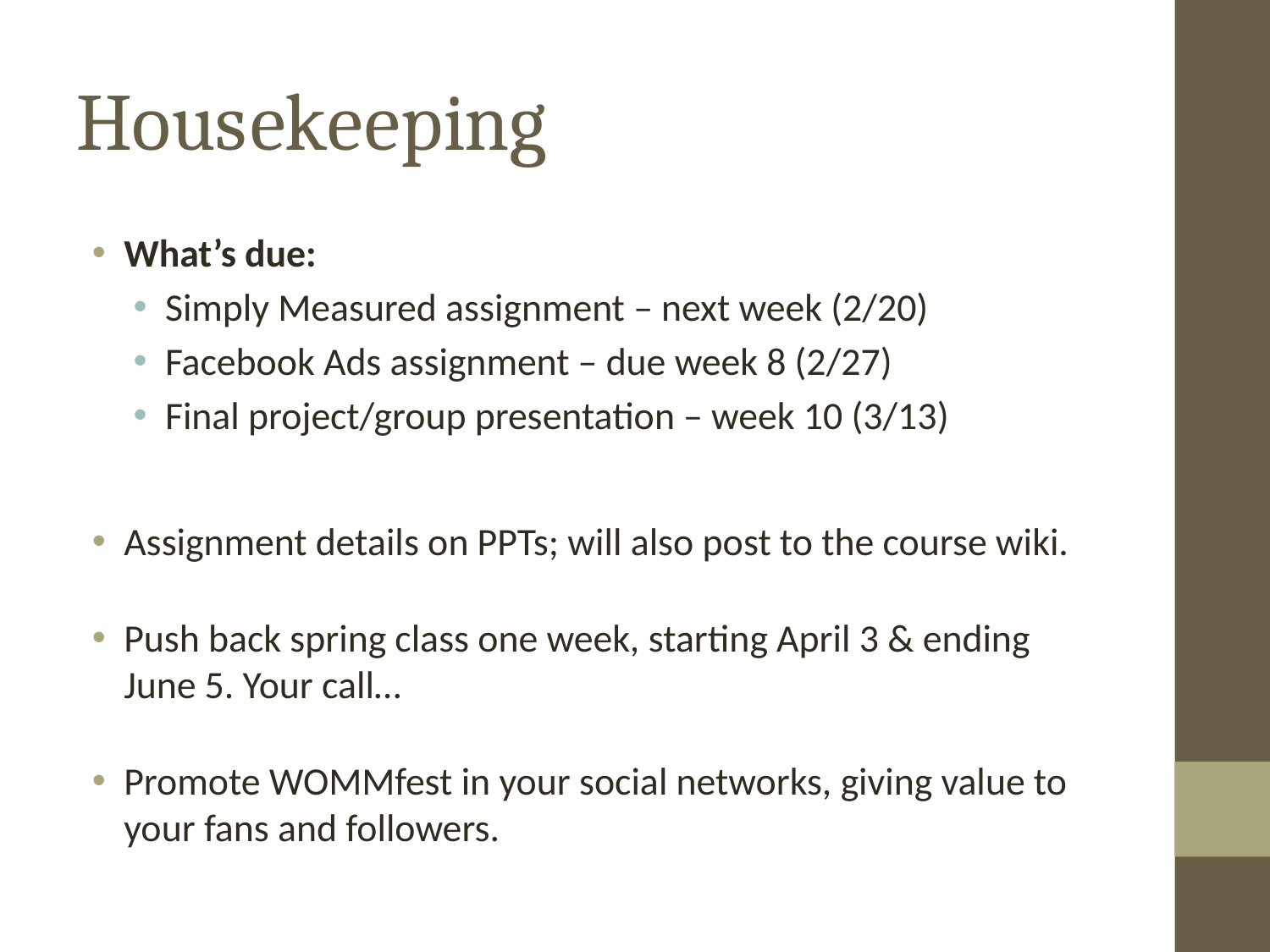

# Housekeeping
What’s due:
Simply Measured assignment – next week (2/20)
Facebook Ads assignment – due week 8 (2/27)
Final project/group presentation – week 10 (3/13)

Assignment details on PPTs; will also post to the course wiki.
Push back spring class one week, starting April 3 & ending June 5. Your call…
Promote WOMMfest in your social networks, giving value to your fans and followers.